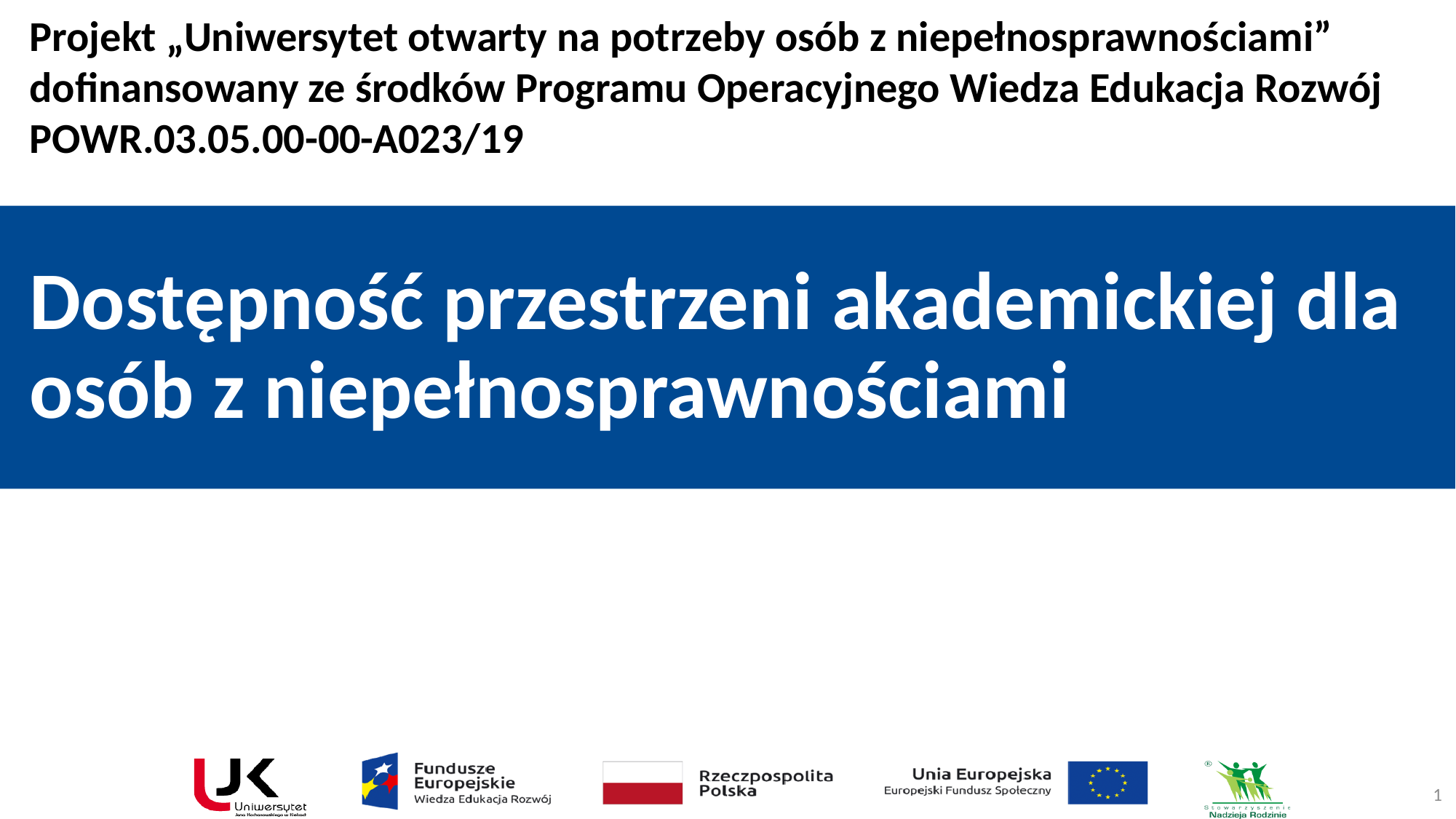

# Projekt „Uniwersytet otwarty na potrzeby osób z niepełnosprawnościami” dofinansowany ze środków Programu Operacyjnego Wiedza Edukacja Rozwój POWR.03.05.00-00-A023/19
Dostępność przestrzeni akademickiej dla osób z niepełnosprawnościami
1